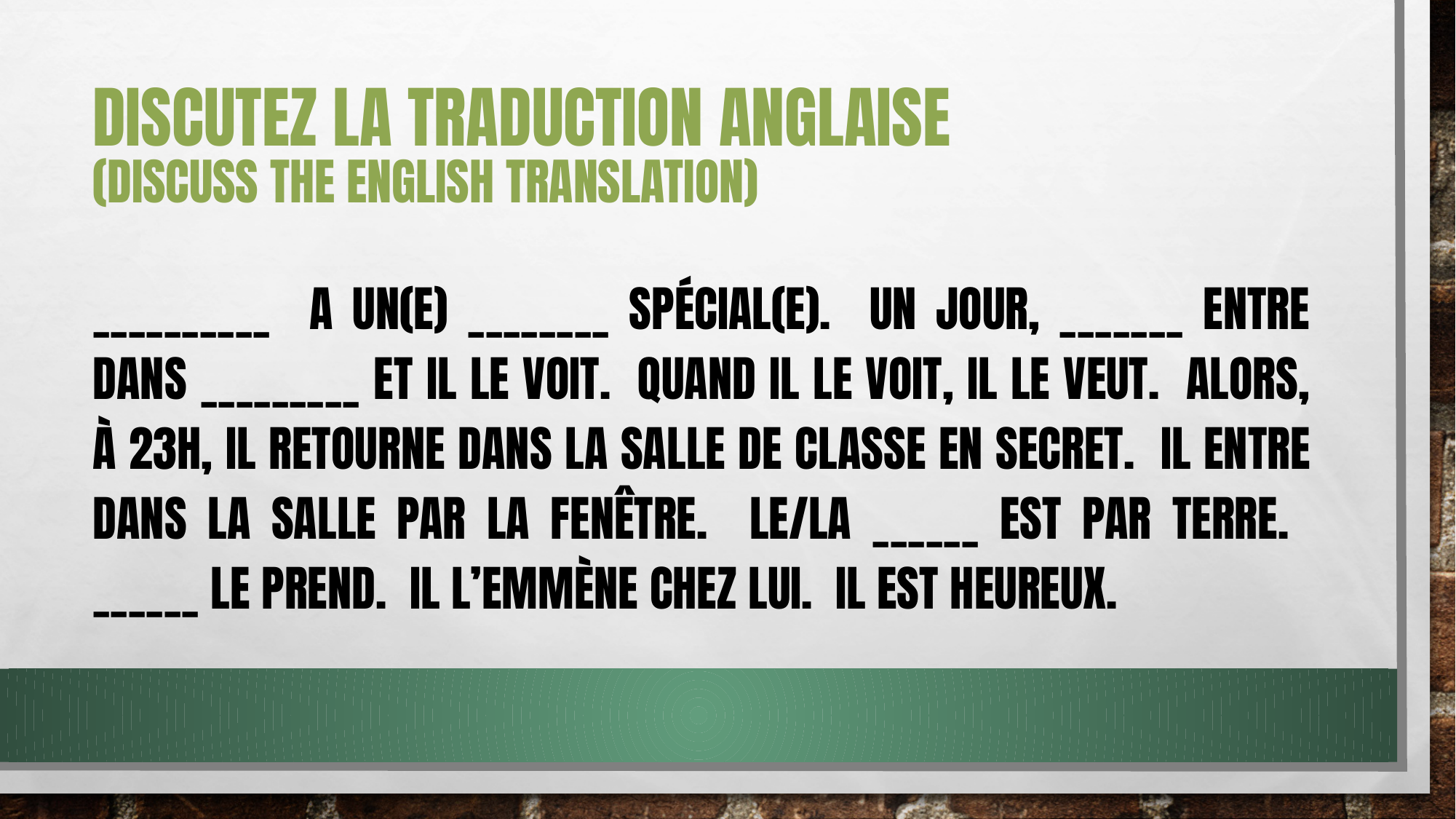

# Discutez la traduction anglaise (discuss the English translation)
__________  a un(e) ________ spécial(e).  Un jour, _______ entre dans _________ et il le voit.  Quand il le voit, il le veut.  Alors, à 23h, il retourne dans la salle de classe en secret.  il entre dans la salle par la fenêtre.  Le/la ______ est par terre.  ______ le prend.  Il l’emmène chez lui.  Il est heureux.